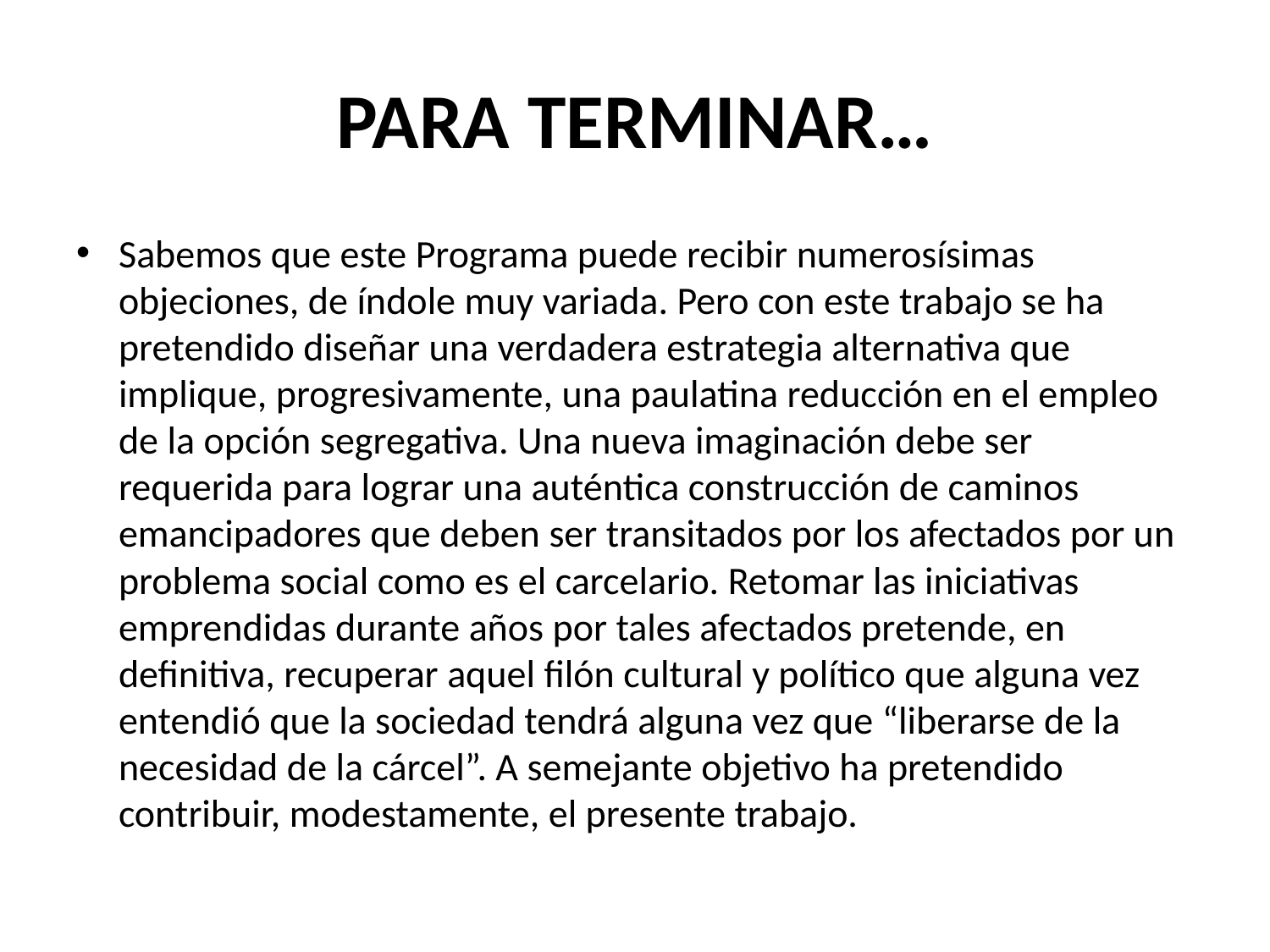

# PARA TERMINAR…
Sabemos que este Programa puede recibir numerosísimas objeciones, de índole muy variada. Pero con este trabajo se ha pretendido diseñar una verdadera estrategia alternativa que implique, progresivamente, una paulatina reducción en el empleo de la opción segregativa. Una nueva imaginación debe ser requerida para lograr una auténtica construcción de caminos emancipadores que deben ser transitados por los afectados por un problema social como es el carcelario. Retomar las iniciativas emprendidas durante años por tales afectados pretende, en definitiva, recuperar aquel filón cultural y político que alguna vez entendió que la sociedad tendrá alguna vez que “liberarse de la necesidad de la cárcel”. A semejante objetivo ha pretendido contribuir, modestamente, el presente trabajo.